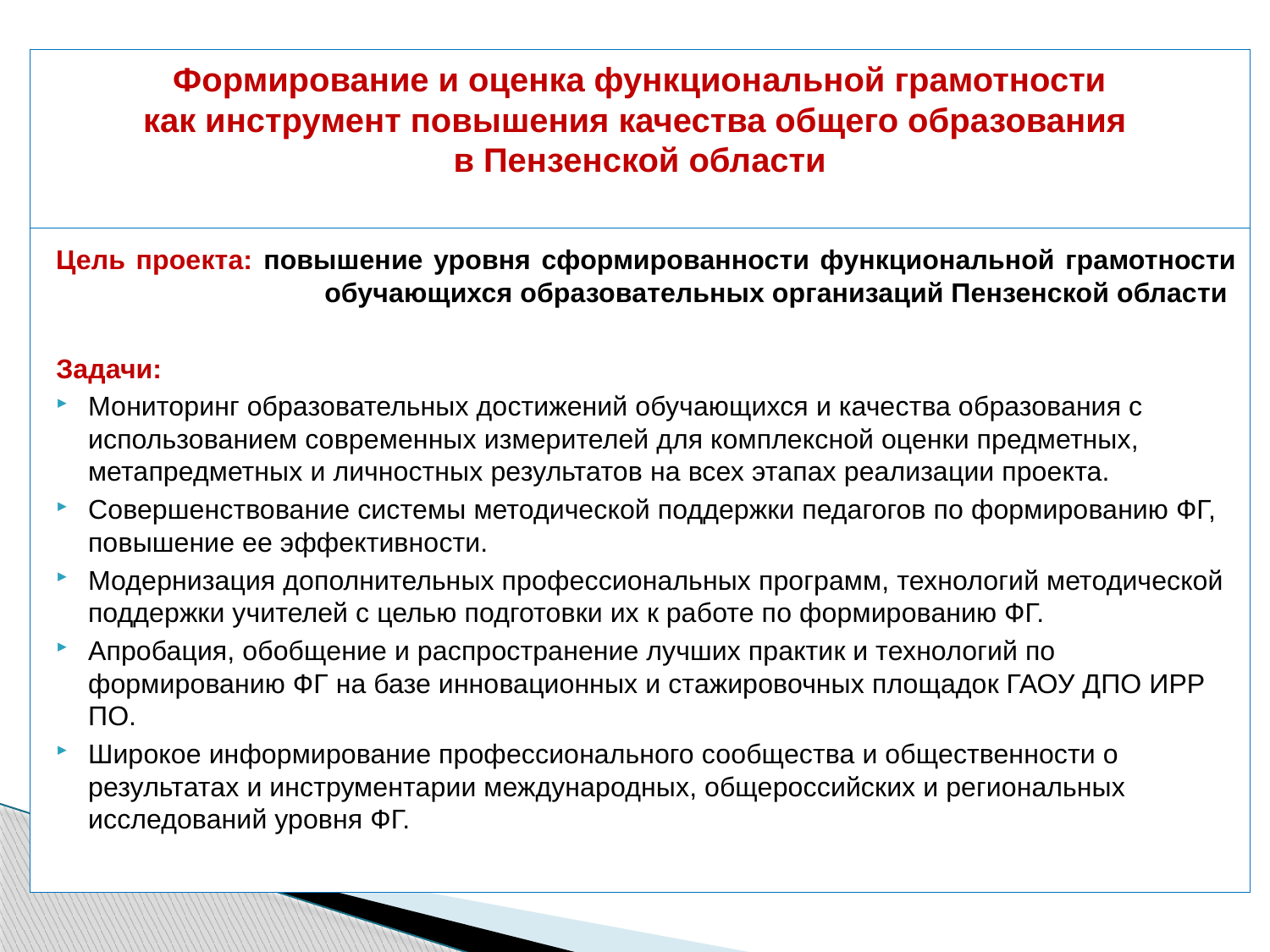

# Формирование и оценка функциональной грамотности как инструмент повышения качества общего образования в Пензенской области

Цель проекта: повышение уровня сформированности функциональной грамотности обучающихся образовательных организаций Пензенской области

Задачи:
Мониторинг образовательных достижений обучающихся и качества образования с использованием современных измерителей для комплексной оценки предметных, метапредметных и личностных результатов на всех этапах реализации проекта.
Совершенствование системы методической поддержки педагогов по формированию ФГ, повышение ее эффективности.
Модернизация дополнительных профессиональных программ, технологий методической поддержки учителей с целью подготовки их к работе по формированию ФГ.
Апробация, обобщение и распространение лучших практик и технологий по формированию ФГ на базе инновационных и стажировочных площадок ГАОУ ДПО ИРР ПО.
Широкое информирование профессионального сообщества и общественности о результатах и инструментарии международных, общероссийских и региональных исследований уровня ФГ.